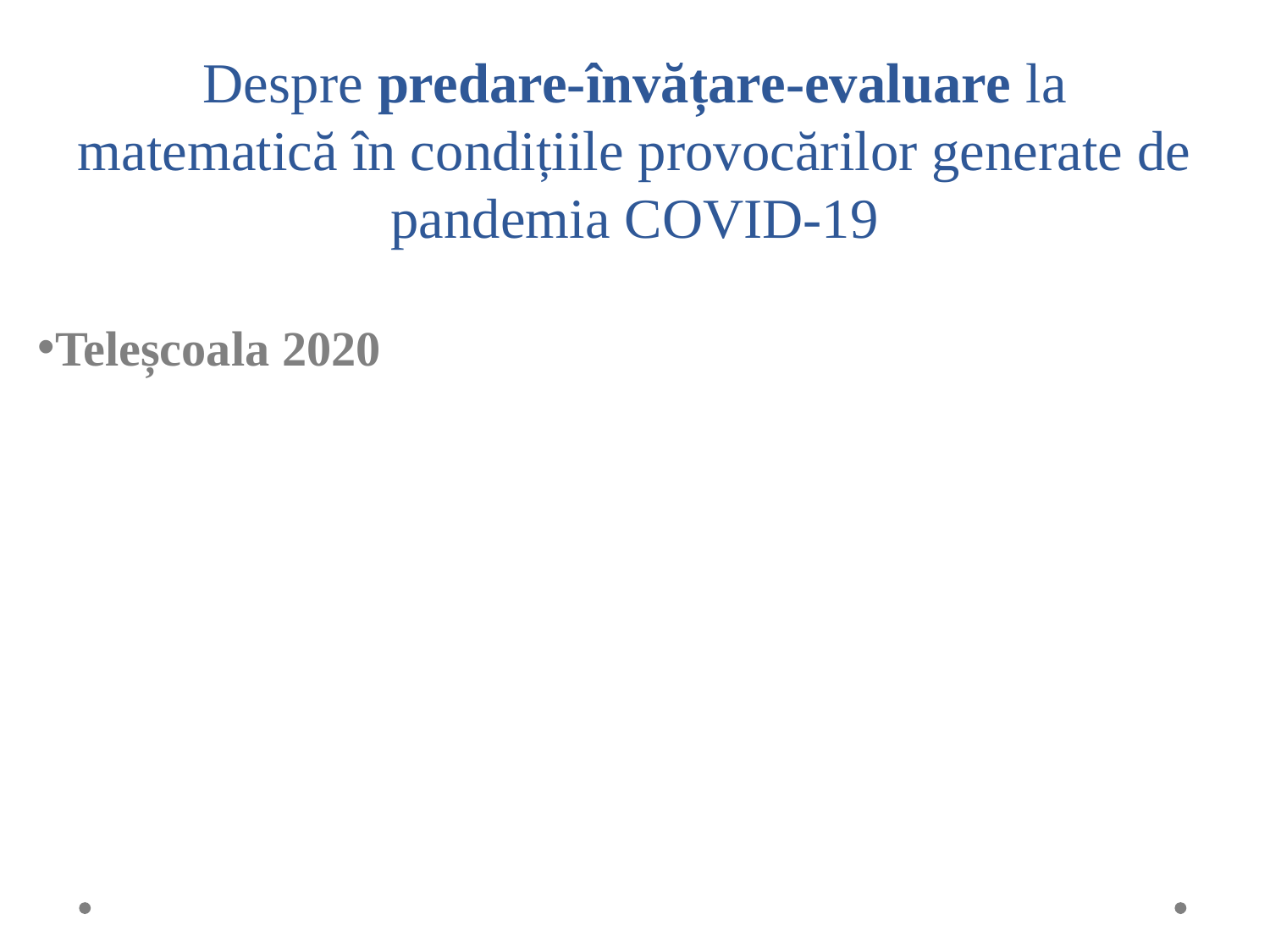

# Despre predare-învățare-evaluare la matematică în condițiile provocărilor generate de pandemia COVID-19
Teleșcoala 2020